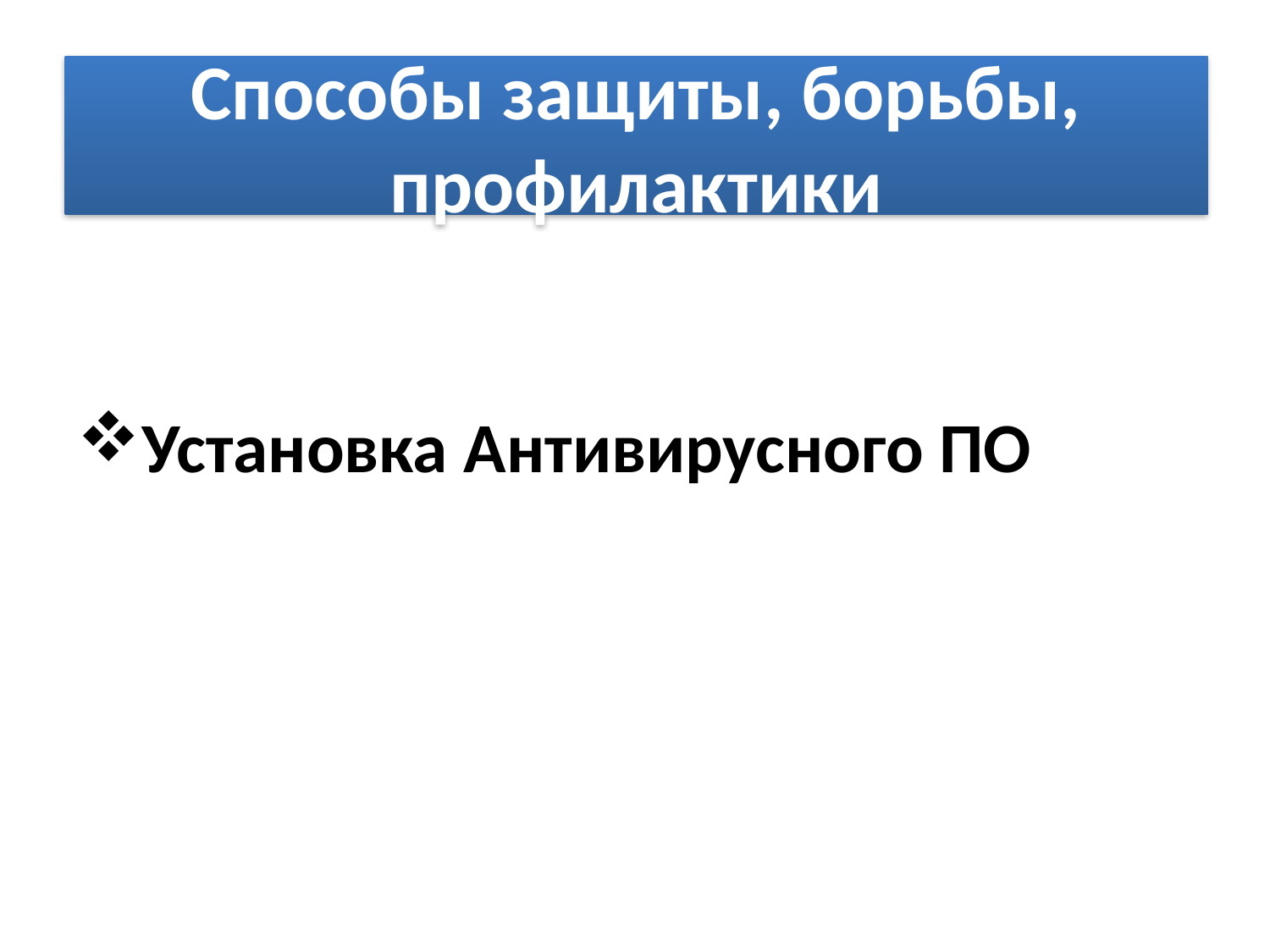

# Способы защиты, борьбы, профилактики
Установка Антивирусного ПО